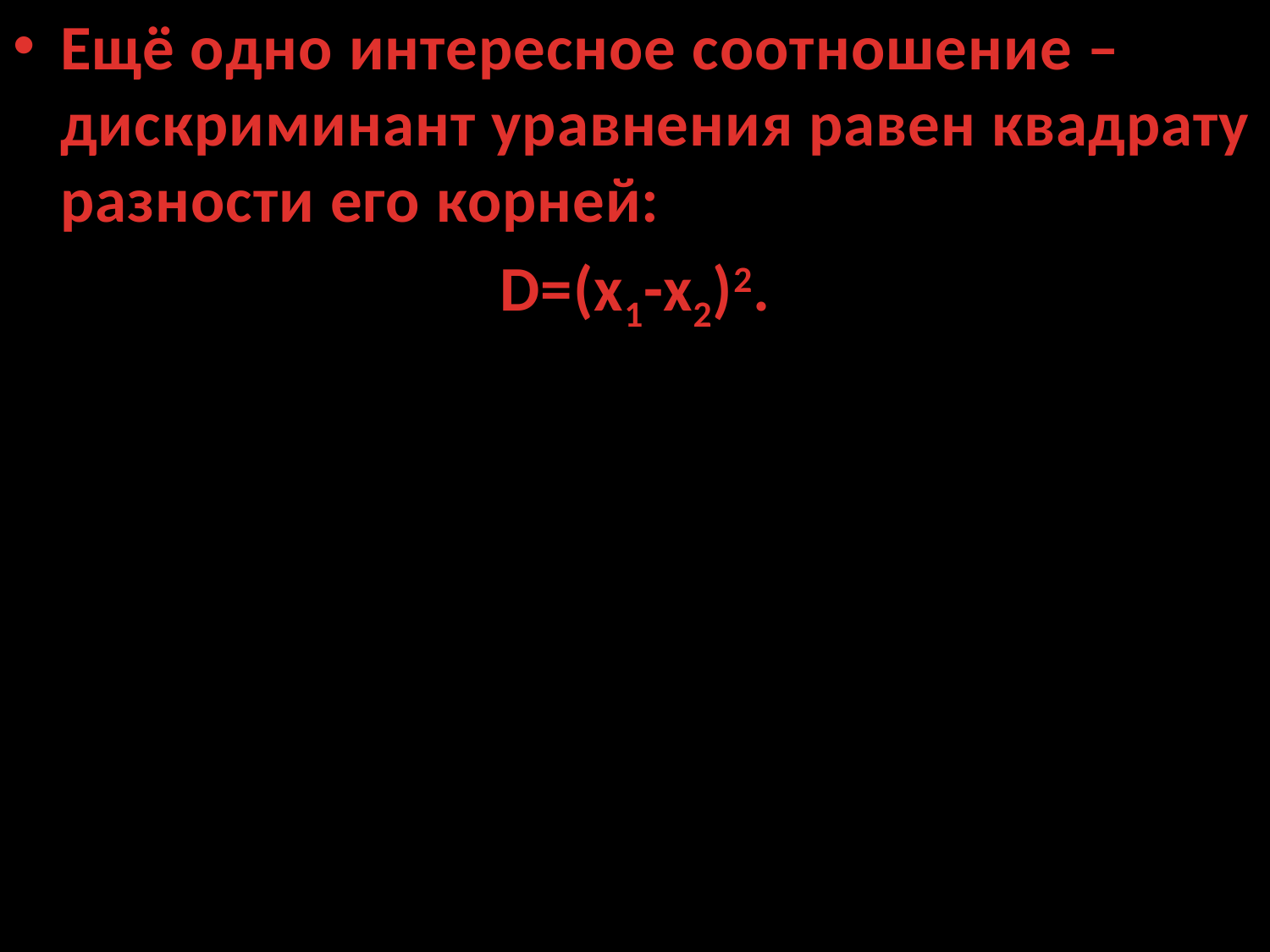

Ещё одно интересное соотношение – дискриминант уравнения равен квадрату разности его корней:
D=(x1-x2)2.